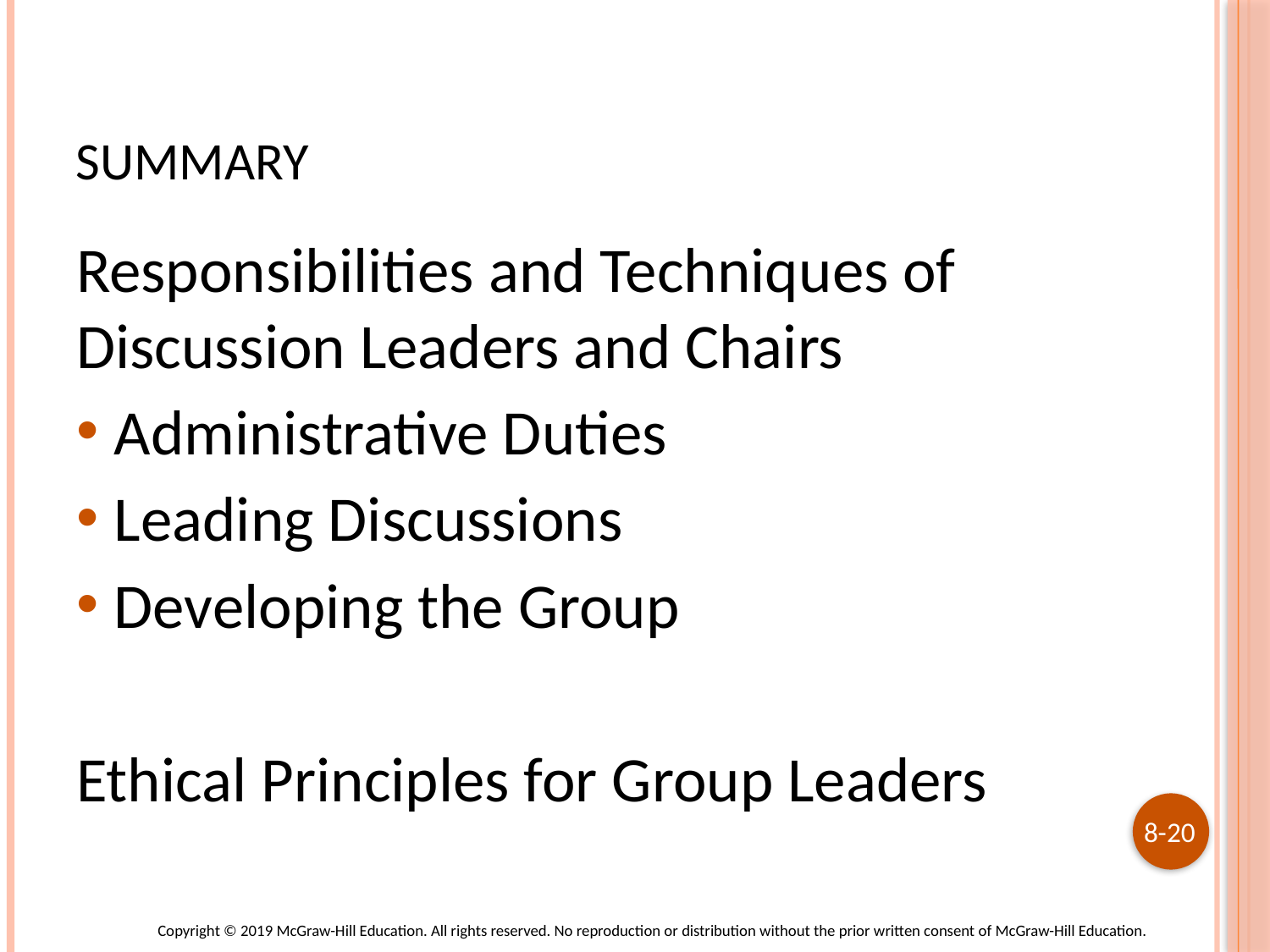

# Summary
Responsibilities and Techniques of Discussion Leaders and Chairs
Administrative Duties
Leading Discussions
Developing the Group

Ethical Principles for Group Leaders